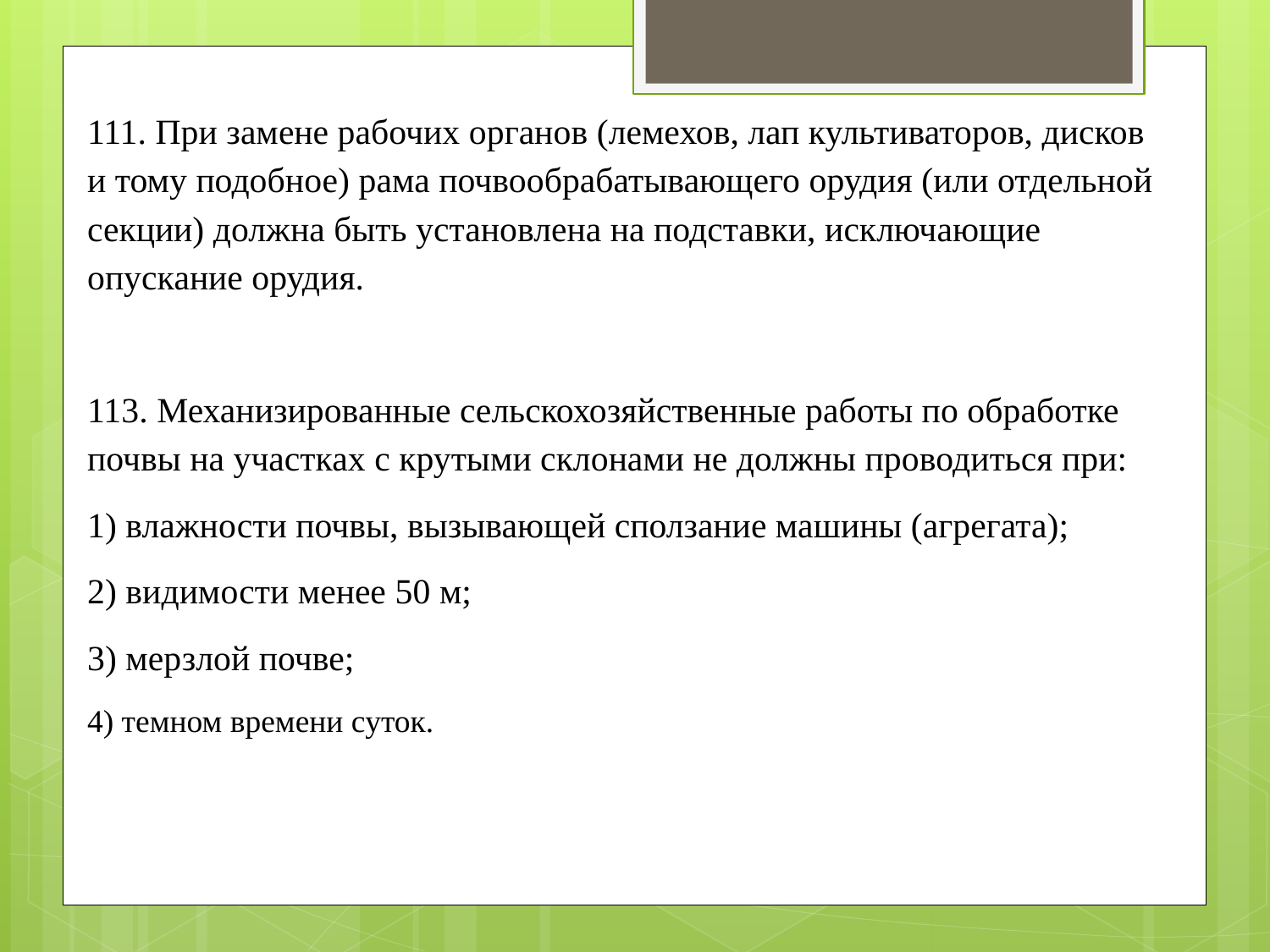

111. При замене рабочих органов (лемехов, лап культиваторов, дисков и тому подобное) рама почвообрабатывающего орудия (или отдельной секции) должна быть установлена на подставки, исключающие опускание орудия.

113. Механизированные сельскохозяйственные работы по обработке почвы на участках с крутыми склонами не должны проводиться при:
1) влажности почвы, вызывающей сползание машины (агрегата);
2) видимости менее 50 м;
3) мерзлой почве;
4) темном времени суток.